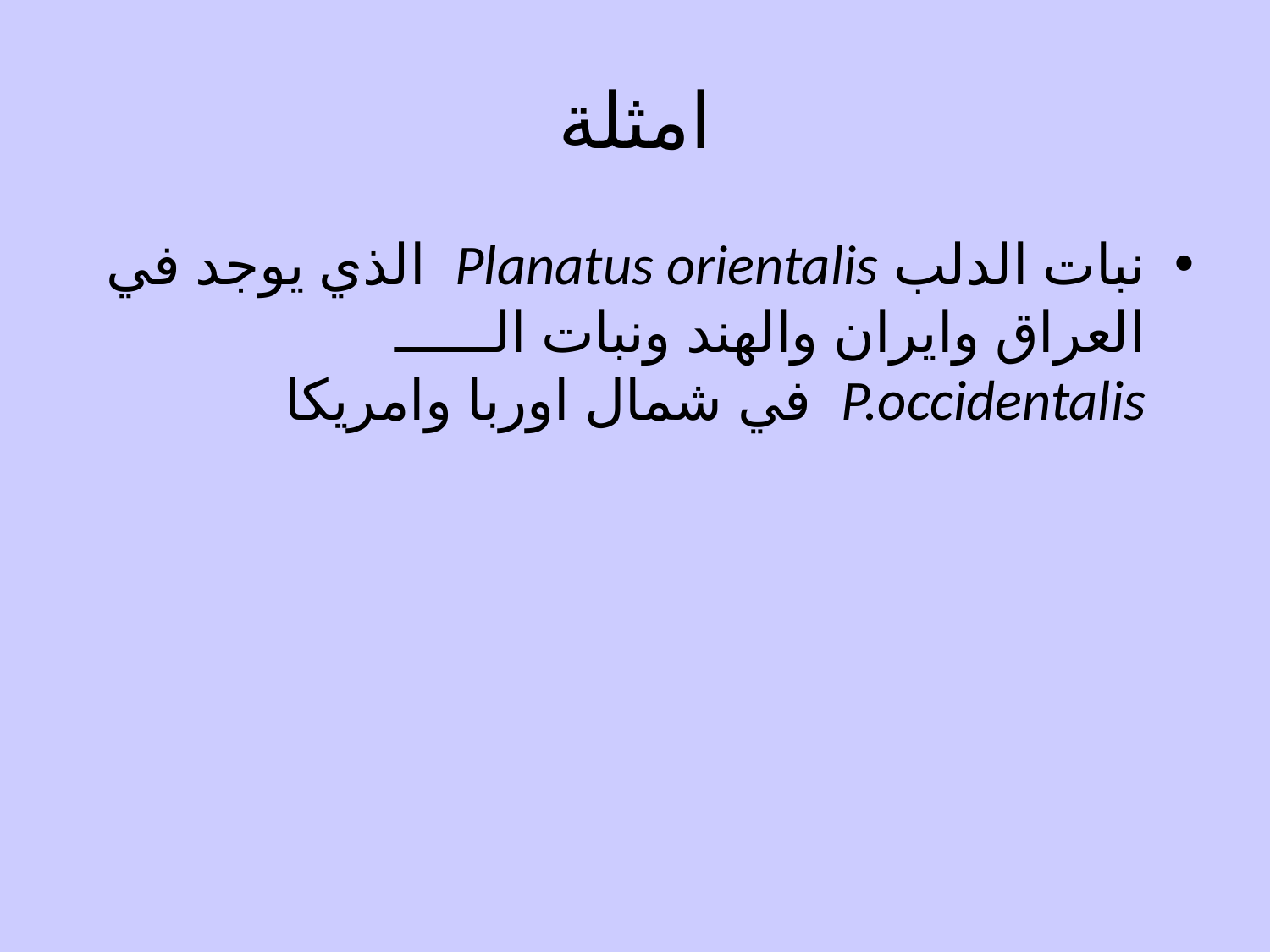

# امثلة
نبات الدلب Planatus orientalis  الذي يوجد في العراق وايران والهند ونبات الــــــ P.occidentalis  في شمال اوربا وامريكا